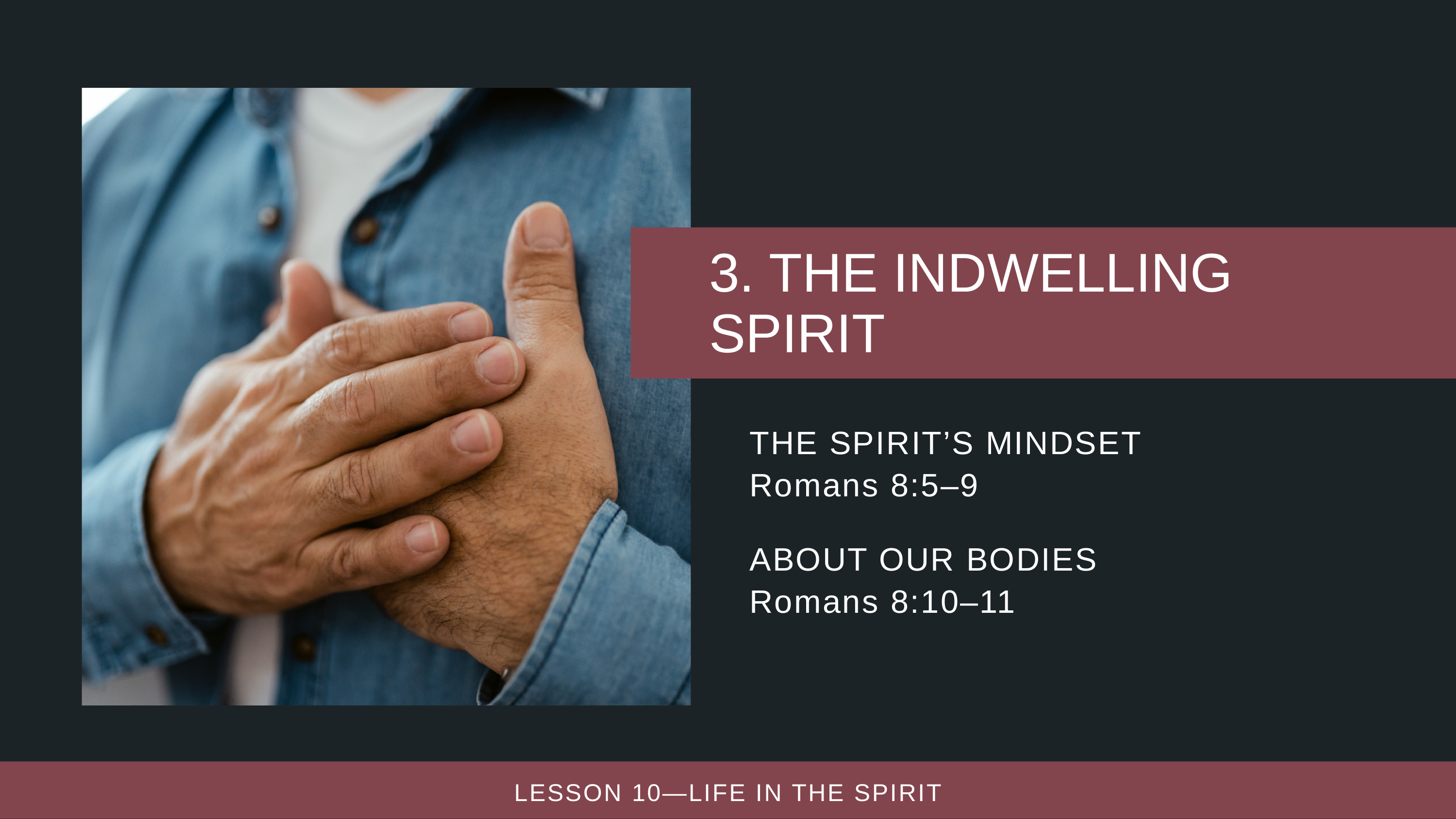

THE SPIRIT’S MINDSET
Romans 8:5–9

ABOUT OUR BODIES
Romans 8:10–11